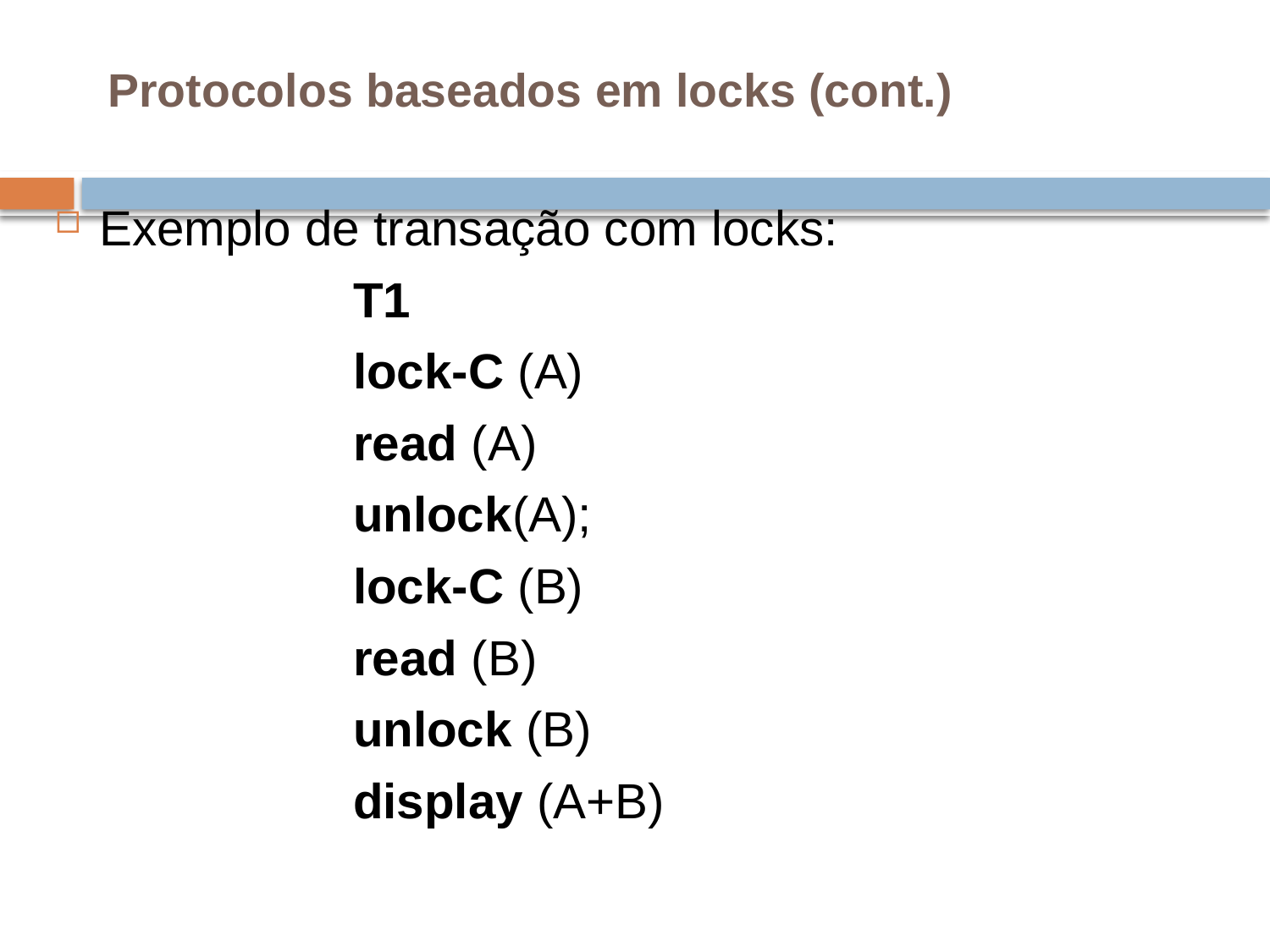

# Protocolos baseados em locks (cont.)
Exemplo de transação com locks:
			T1
			lock-C (A)
			read (A)
			unlock(A);
			lock-C (B)
			read (B)
			unlock (B)
			display (A+B)